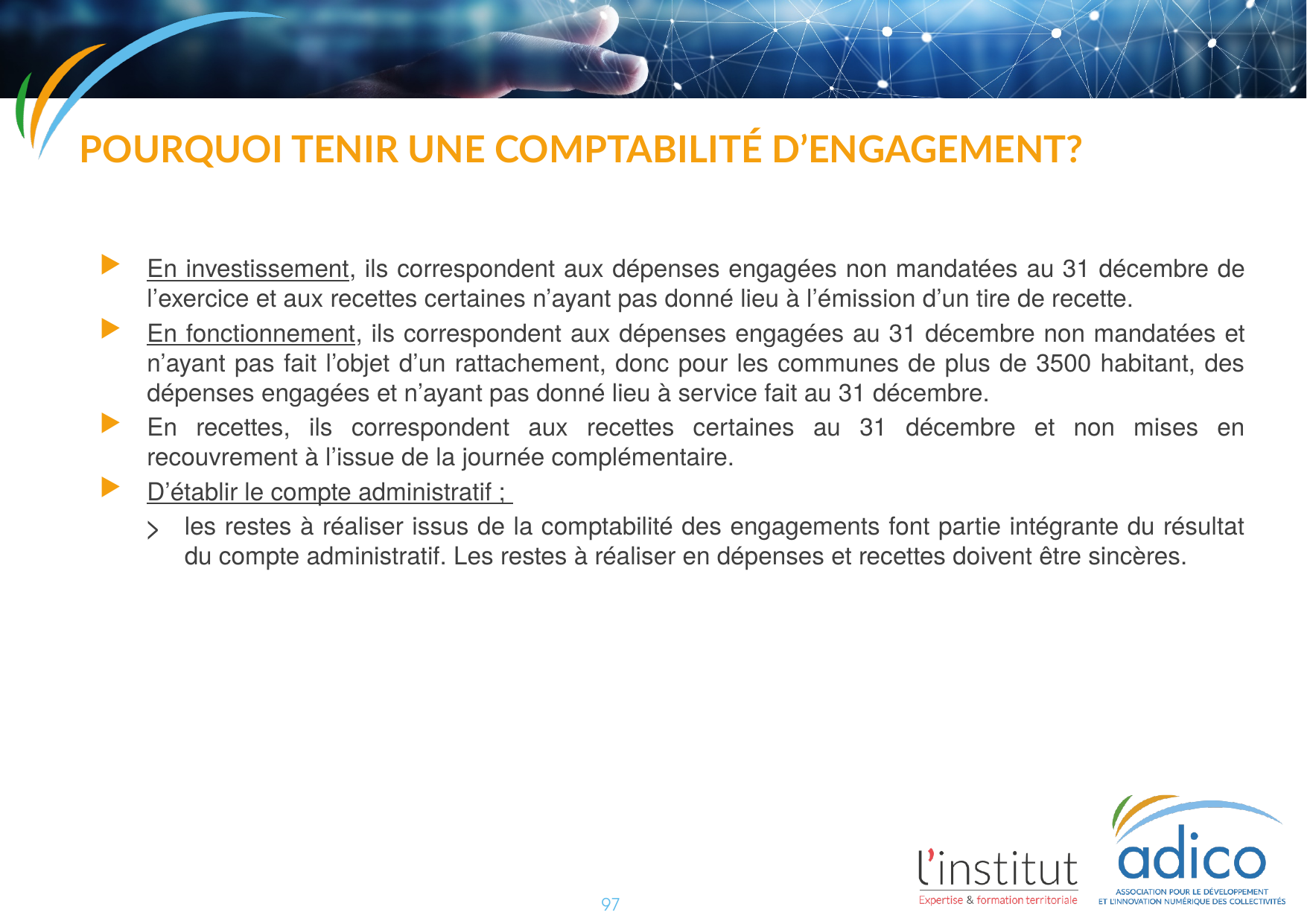

# Pourquoi tenir une comptabilité d’engagement?
En investissement, ils correspondent aux dépenses engagées non mandatées au 31 décembre de l’exercice et aux recettes certaines n’ayant pas donné lieu à l’émission d’un tire de recette.
En fonctionnement, ils correspondent aux dépenses engagées au 31 décembre non mandatées et n’ayant pas fait l’objet d’un rattachement, donc pour les communes de plus de 3500 habitant, des dépenses engagées et n’ayant pas donné lieu à service fait au 31 décembre.
En recettes, ils correspondent aux recettes certaines au 31 décembre et non mises en recouvrement à l’issue de la journée complémentaire.
D’établir le compte administratif ;
les restes à réaliser issus de la comptabilité des engagements font partie intégrante du résultat du compte administratif. Les restes à réaliser en dépenses et recettes doivent être sincères.